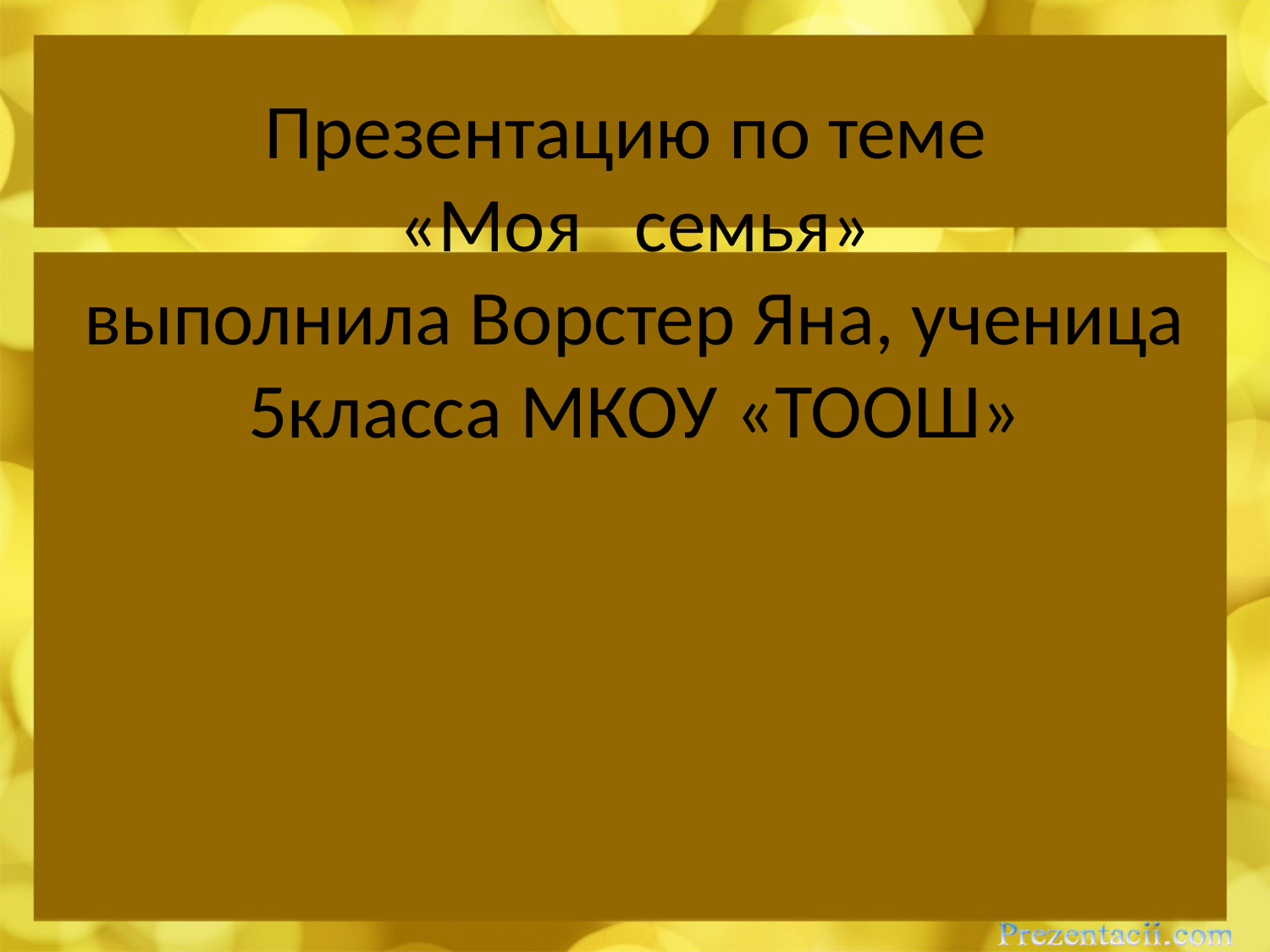

# Презентацию по теме «Моя   семья» выполнила Ворстер Яна, ученица 5класса МКОУ «ТООШ»